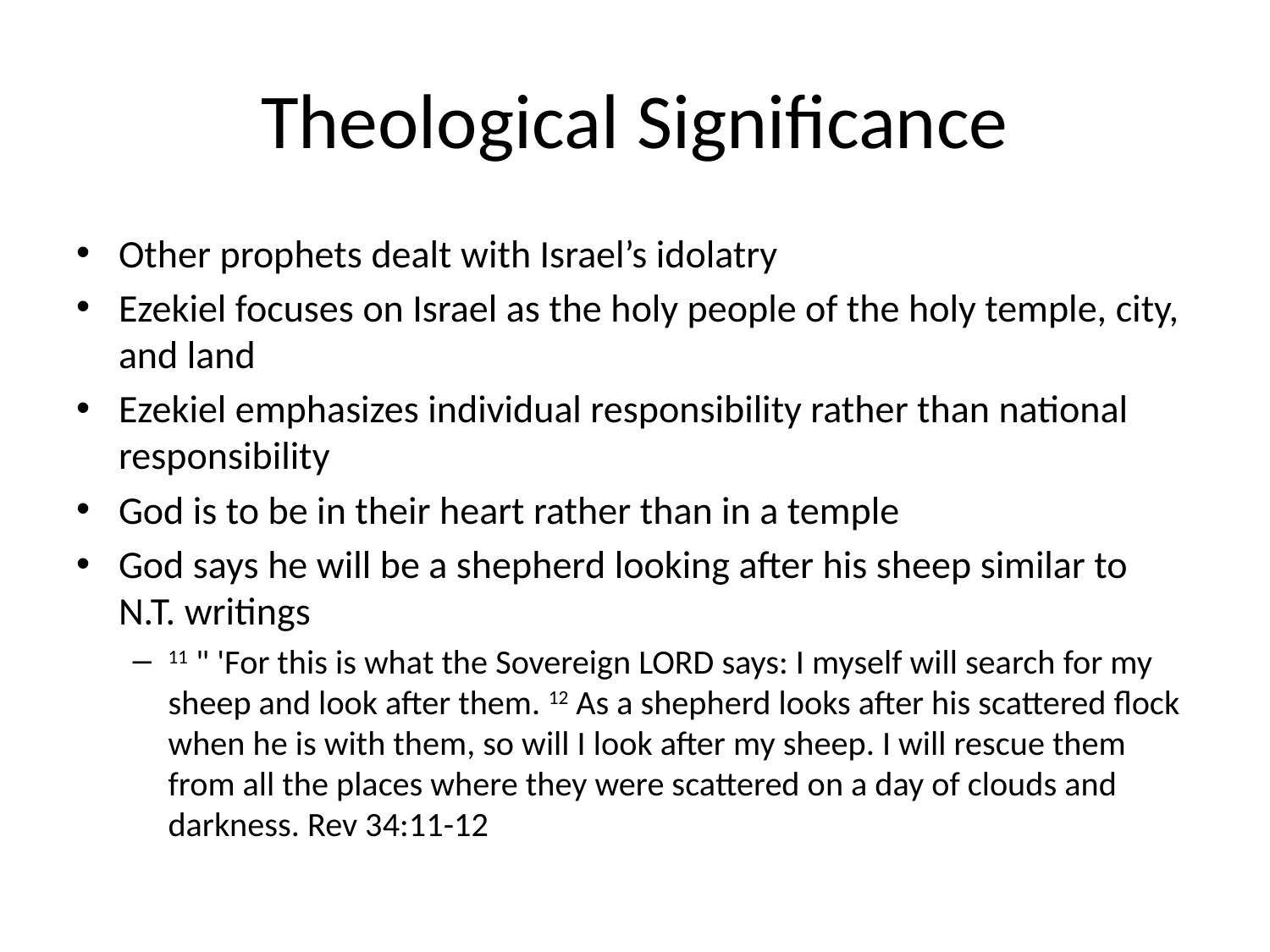

# Theological Significance
Other prophets dealt with Israel’s idolatry
Ezekiel focuses on Israel as the holy people of the holy temple, city, and land
Ezekiel emphasizes individual responsibility rather than national responsibility
God is to be in their heart rather than in a temple
God says he will be a shepherd looking after his sheep similar to N.T. writings
11 " 'For this is what the Sovereign LORD says: I myself will search for my sheep and look after them. 12 As a shepherd looks after his scattered flock when he is with them, so will I look after my sheep. I will rescue them from all the places where they were scattered on a day of clouds and darkness. Rev 34:11-12